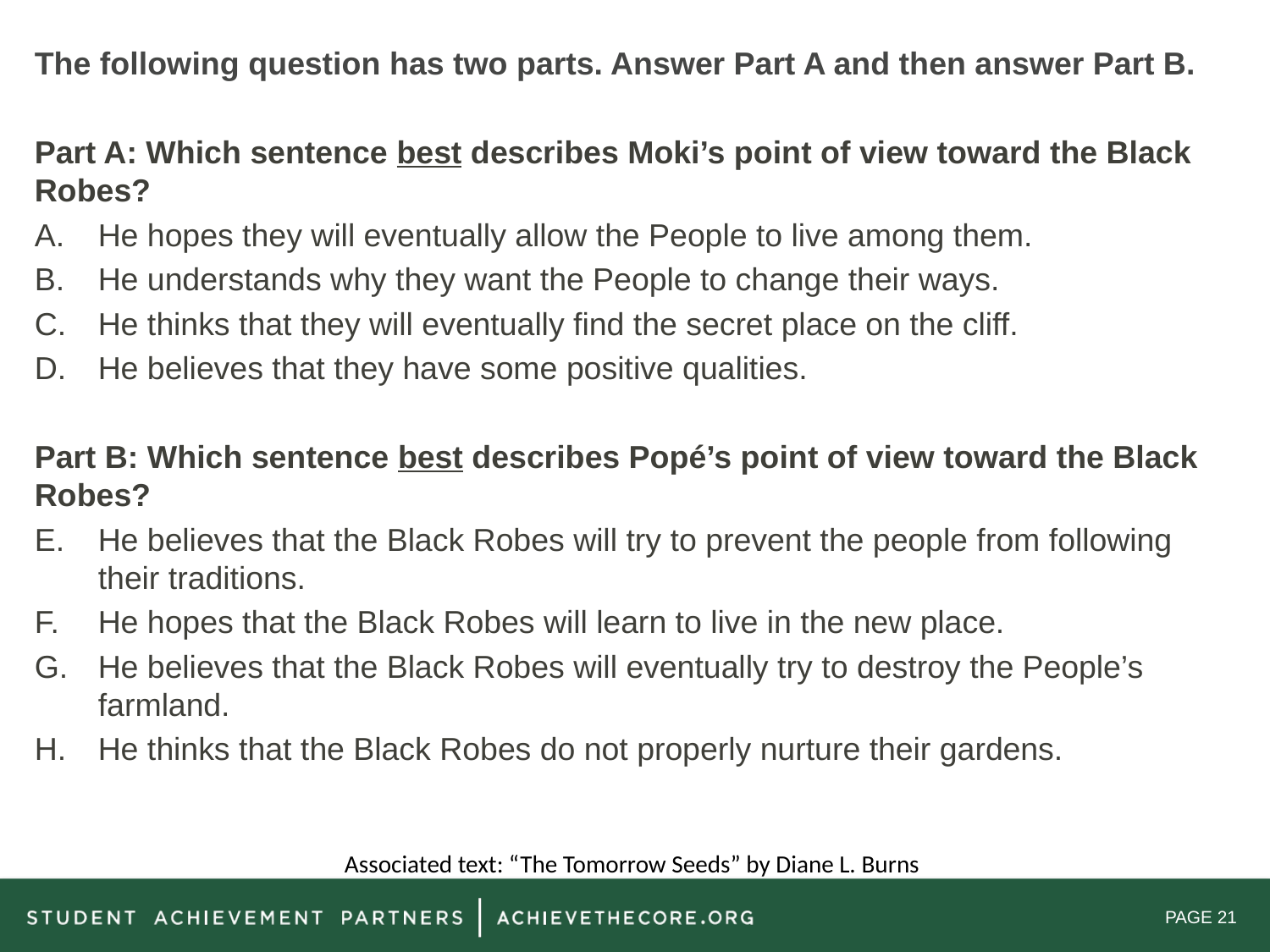

The following question has two parts. Answer Part A and then answer Part B.

Part A: Which sentence best describes Moki’s point of view toward the Black Robes?
He hopes they will eventually allow the People to live among them.
He understands why they want the People to change their ways.
He thinks that they will eventually find the secret place on the cliff.
He believes that they have some positive qualities.

Part B: Which sentence best describes Popé’s point of view toward the Black Robes?
He believes that the Black Robes will try to prevent the people from following their traditions.
He hopes that the Black Robes will learn to live in the new place.
He believes that the Black Robes will eventually try to destroy the People’s farmland.
He thinks that the Black Robes do not properly nurture their gardens.
Associated text: “The Tomorrow Seeds” by Diane L. Burns